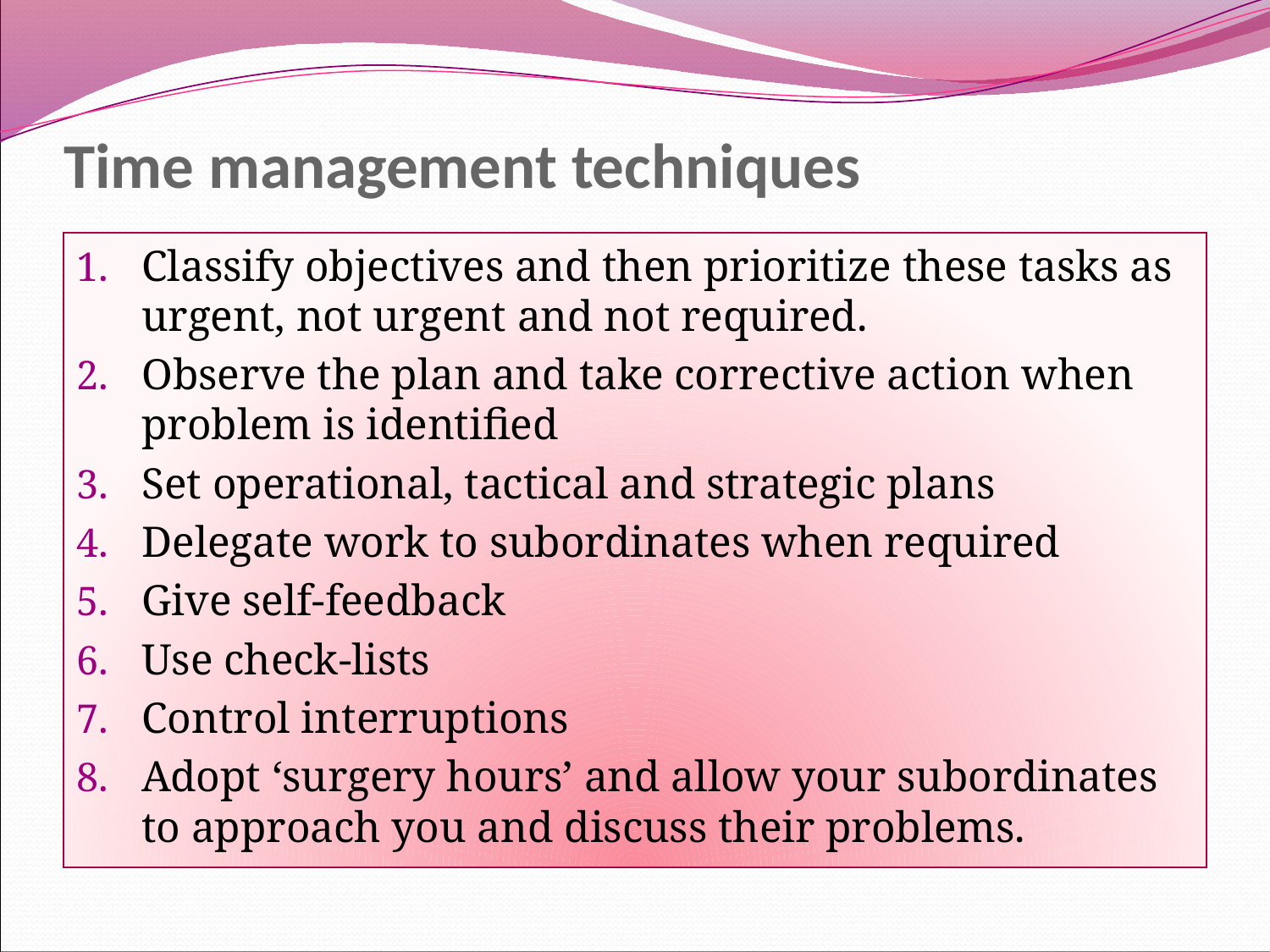

# Time management techniques
Classify objectives and then prioritize these tasks as urgent, not urgent and not required.
Observe the plan and take corrective action when problem is identified
Set operational, tactical and strategic plans
Delegate work to subordinates when required
Give self-feedback
Use check-lists
Control interruptions
Adopt ‘surgery hours’ and allow your subordinates to approach you and discuss their problems.